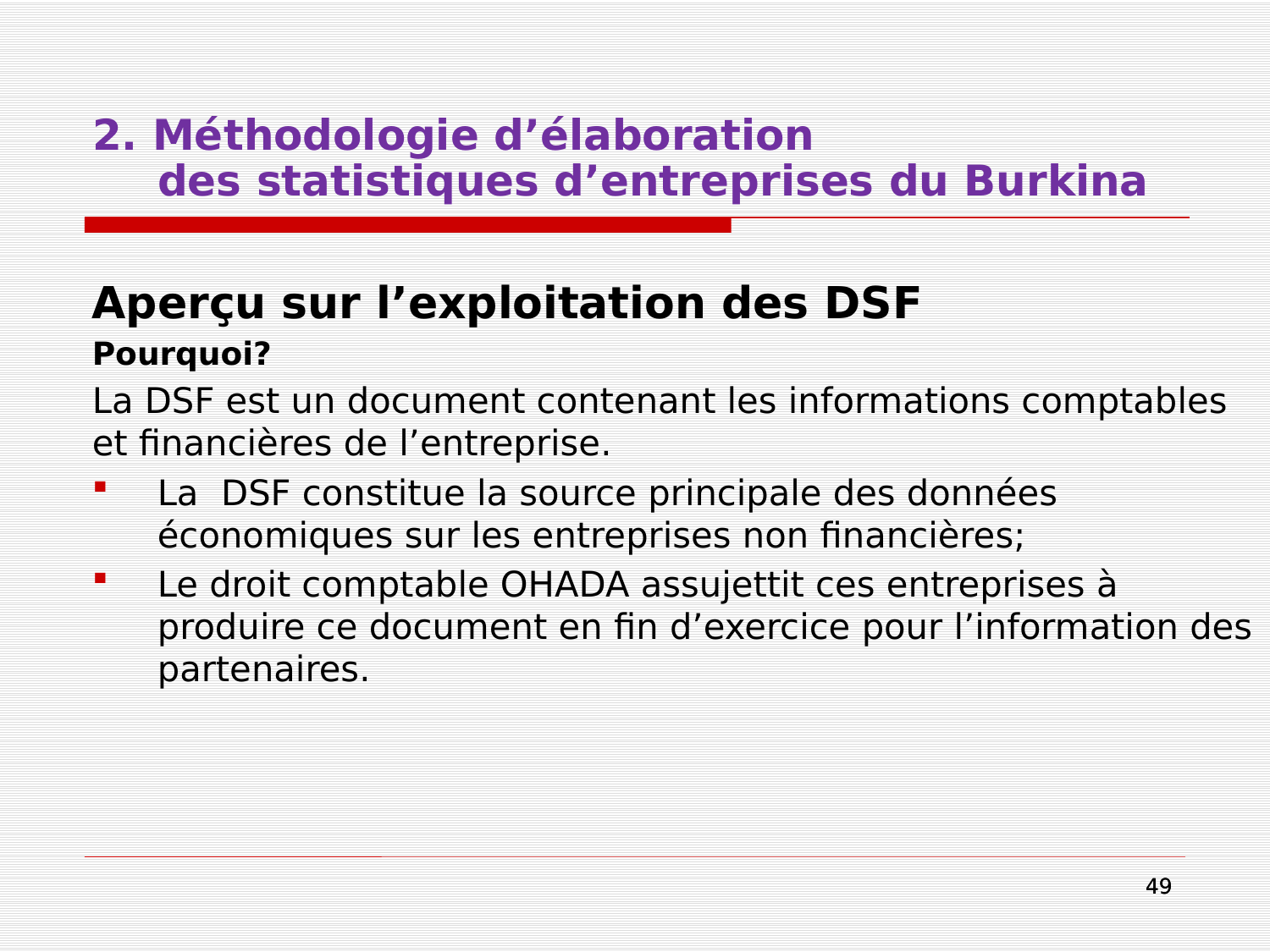

# 2. Méthodologie d’élaboration des statistiques d’entreprises du Burkina
Aperçu sur l’exploitation des DSF
Pourquoi?
La DSF est un document contenant les informations comptables et financières de l’entreprise.
La  DSF constitue la source principale des données économiques sur les entreprises non financières;
Le droit comptable OHADA assujettit ces entreprises à  produire ce document en fin d’exercice pour l’information des partenaires.

49
49